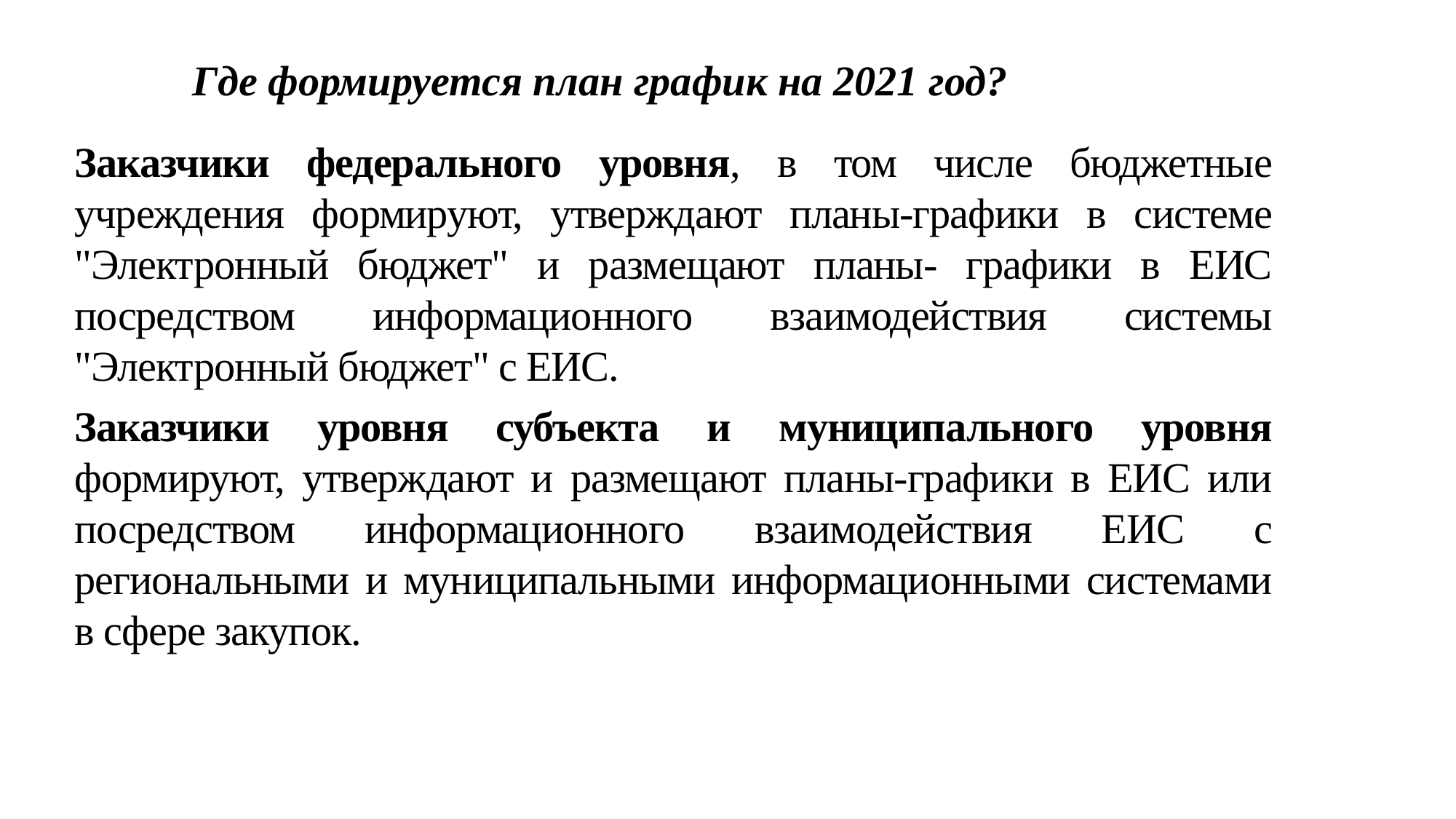

Где формируется план график на 2021 год?
Заказчики федерального уровня, в том числе бюджетные учреждения формируют, утверждают планы-графики в системе "Электронный бюджет" и размещают планы- графики в ЕИС посредством информационного взаимодействия системы "Электронный бюджет" с ЕИС.
Заказчики уровня субъекта и муниципального уровня формируют, утверждают и размещают планы-графики в ЕИС или посредством информационного взаимодействия ЕИС с региональными и муниципальными информационными системами в сфере закупок.